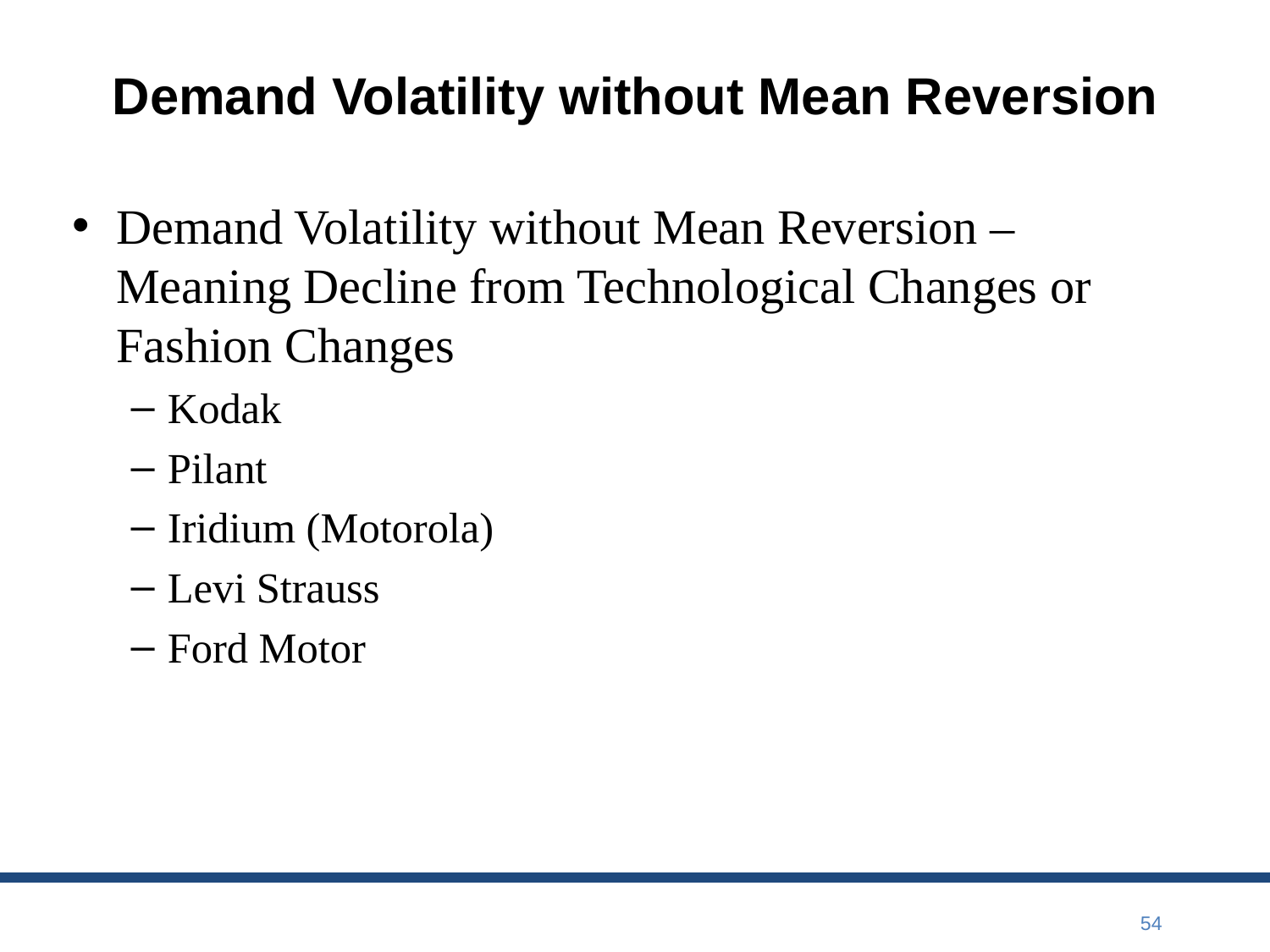

# Demand Volatility without Mean Reversion
Demand Volatility without Mean Reversion – Meaning Decline from Technological Changes or Fashion Changes
Kodak
Pilant
Iridium (Motorola)
Levi Strauss
Ford Motor